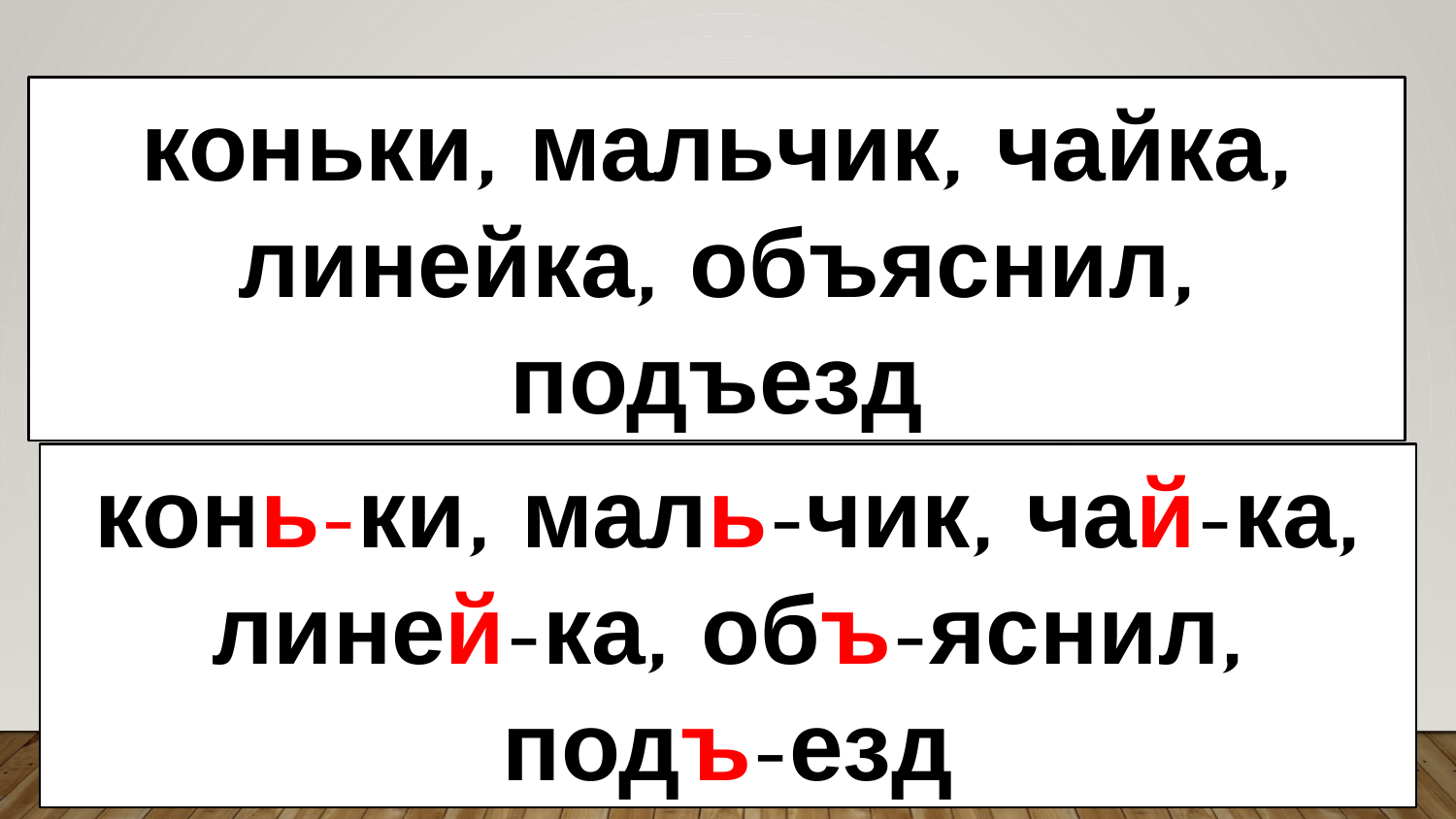

коньки, мальчик, чайка,
линейка, объяснил, подъезд
конь-ки, маль-чик, чай-ка,
линей-ка, объ-яснил, подъ-езд